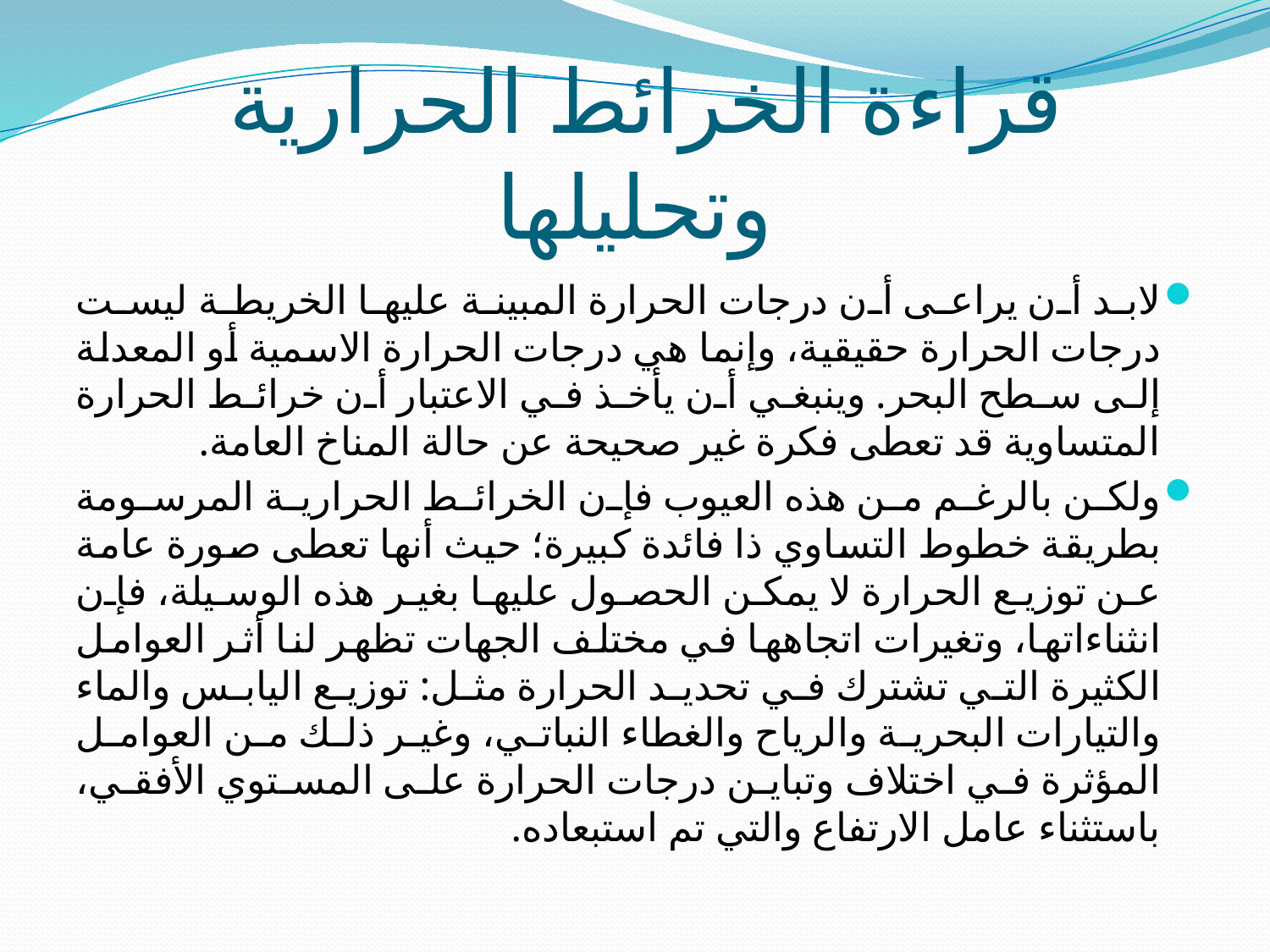

# قراءة الخرائط الحرارية  وتحليلها
لابد أن يراعى أن درجات الحرارة المبينة عليها الخريطة ليست درجات الحرارة حقيقية، وإنما هي درجات الحرارة الاسمية أو المعدلة إلى سطح البحر. وينبغي أن يأخذ في الاعتبار أن خرائط الحرارة المتساوية قد تعطى فكرة غير صحيحة عن حالة المناخ العامة.
ولكن بالرغم من هذه العيوب فإن الخرائط الحرارية المرسومة بطريقة خطوط التساوي ذا فائدة كبيرة؛ حيث أنها تعطى صورة عامة عن توزيع الحرارة لا يمكن الحصول عليها بغير هذه الوسيلة، فإن انثناءاتها، وتغيرات اتجاهها في مختلف الجهات تظهر لنا أثر العوامل الكثيرة التي تشترك في تحديد الحرارة مثل: توزيع اليابس والماء والتيارات البحرية والرياح والغطاء النباتي، وغير ذلك من العوامل المؤثرة في اختلاف وتباين درجات الحرارة على المستوي الأفقي، باستثناء عامل الارتفاع والتي تم استبعاده.